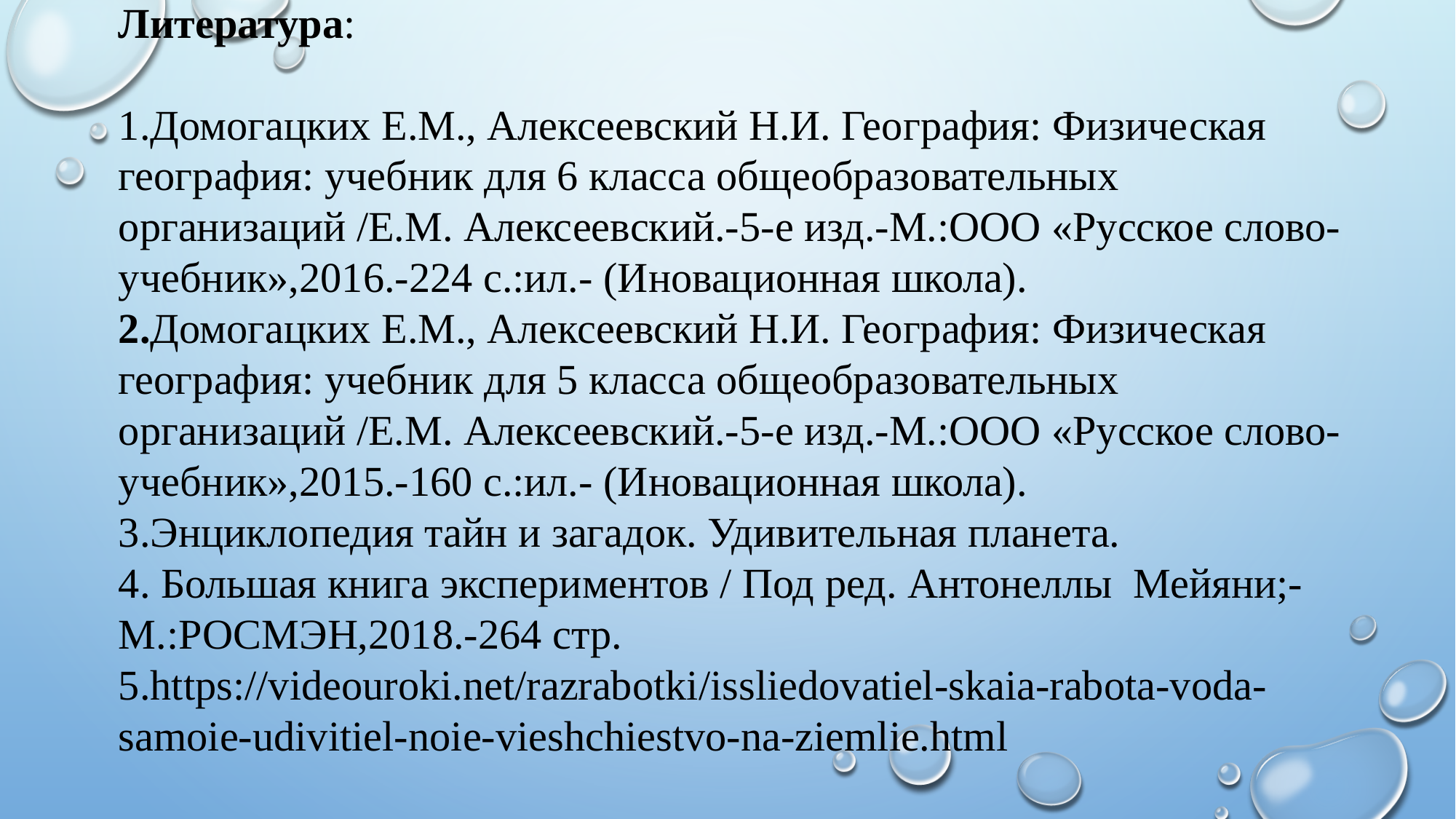

Литература:

1.Домогацких Е.М., Алексеевский Н.И. География: Физическая география: учебник для 6 класса общеобразовательных организаций /Е.М. Алексеевский.-5-е изд.-М.:ООО «Русское слово-учебник»,2016.-224 с.:ил.- (Иновационная школа).
2.Домогацких Е.М., Алексеевский Н.И. География: Физическая география: учебник для 5 класса общеобразовательных организаций /Е.М. Алексеевский.-5-е изд.-М.:ООО «Русское слово-учебник»,2015.-160 с.:ил.- (Иновационная школа).
3.Энциклопедия тайн и загадок. Удивительная планета.
4. Большая книга экспериментов / Под ред. Антонеллы  Мейяни;-М.:РОСМЭН,2018.-264 стр.
5.https://videouroki.net/razrabotki/issliedovatiel-skaia-rabota-voda-samoie-udivitiel-noie-vieshchiestvo-na-ziemlie.html